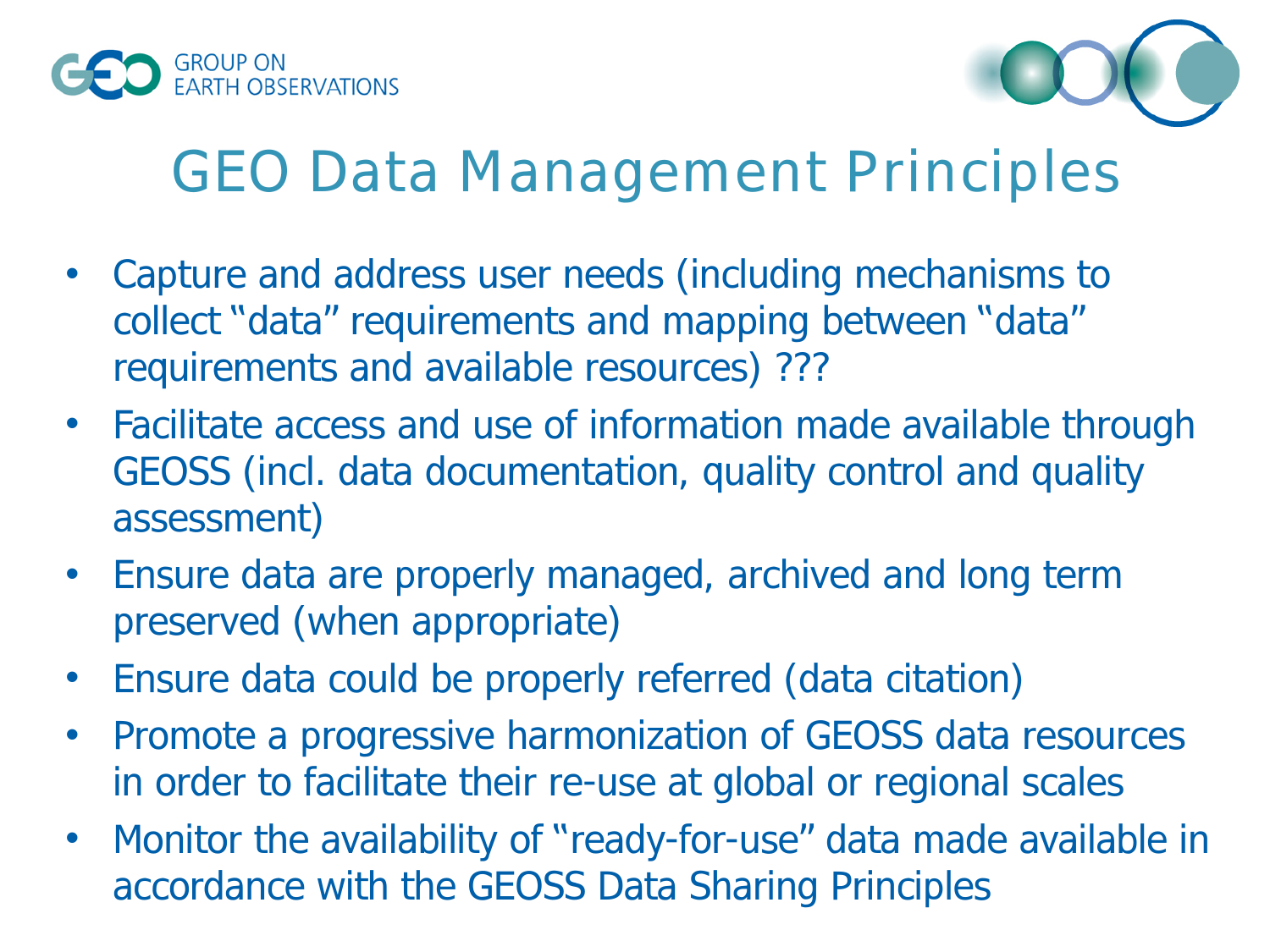

# GEO Data Management Principles
Capture and address user needs (including mechanisms to collect “data” requirements and mapping between “data” requirements and available resources) ???
Facilitate access and use of information made available through GEOSS (incl. data documentation, quality control and quality assessment)
Ensure data are properly managed, archived and long term preserved (when appropriate)
Ensure data could be properly referred (data citation)
Promote a progressive harmonization of GEOSS data resources in order to facilitate their re-use at global or regional scales
Monitor the availability of “ready-for-use” data made available in accordance with the GEOSS Data Sharing Principles